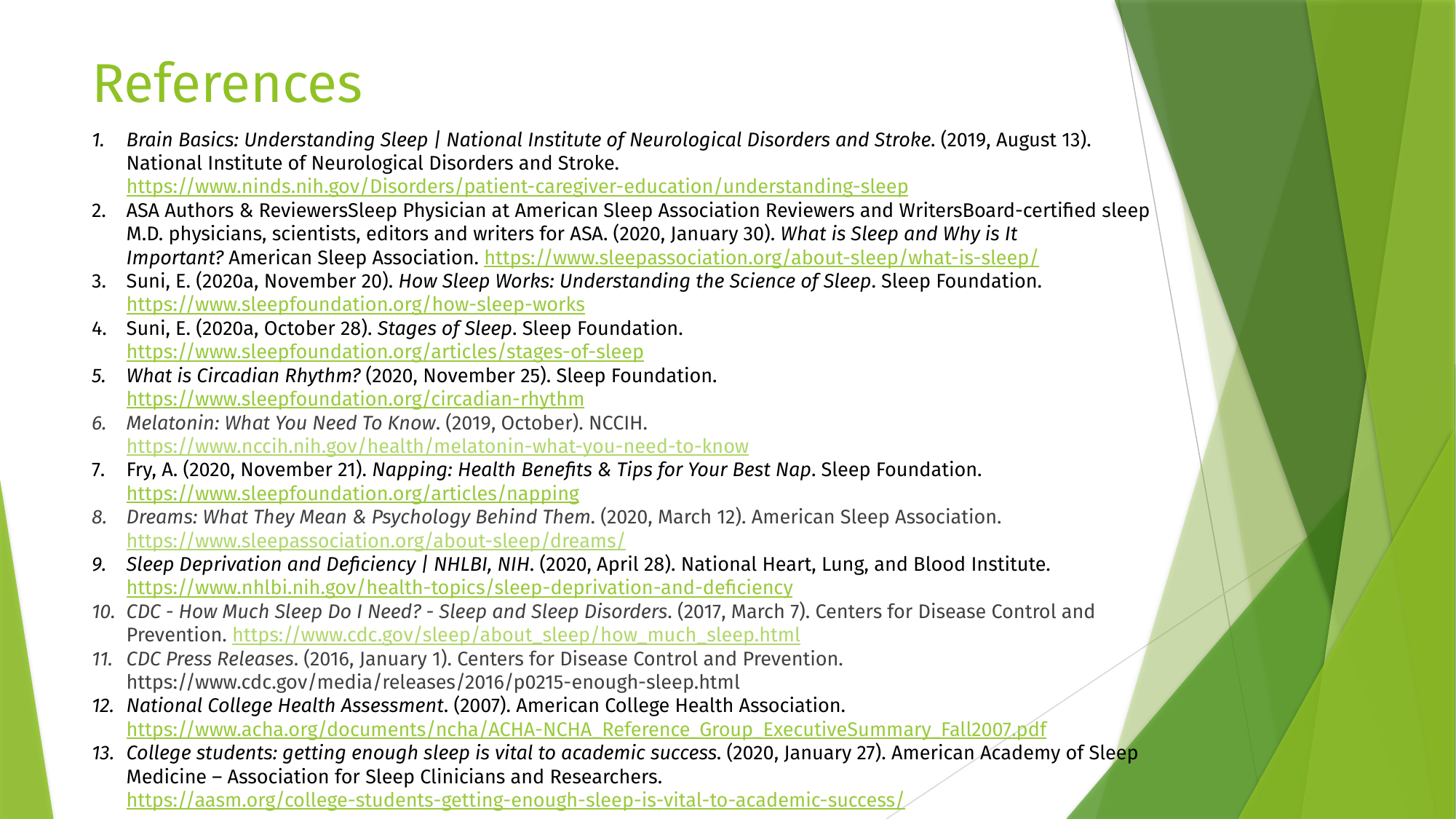

# References
Brain Basics: Understanding Sleep | National Institute of Neurological Disorders and Stroke. (2019, August 13). National Institute of Neurological Disorders and Stroke. https://www.ninds.nih.gov/Disorders/patient-caregiver-education/understanding-sleep
ASA Authors & ReviewersSleep Physician at American Sleep Association Reviewers and WritersBoard-certified sleep M.D. physicians, scientists, editors and writers for ASA. (2020, January 30). What is Sleep and Why is It Important? American Sleep Association. https://www.sleepassociation.org/about-sleep/what-is-sleep/
Suni, E. (2020a, November 20). How Sleep Works: Understanding the Science of Sleep. Sleep Foundation. https://www.sleepfoundation.org/how-sleep-works
Suni, E. (2020a, October 28). Stages of Sleep. Sleep Foundation. https://www.sleepfoundation.org/articles/stages-of-sleep
What is Circadian Rhythm? (2020, November 25). Sleep Foundation. https://www.sleepfoundation.org/circadian-rhythm
Melatonin: What You Need To Know. (2019, October). NCCIH. https://www.nccih.nih.gov/health/melatonin-what-you-need-to-know
Fry, A. (2020, November 21). Napping: Health Benefits & Tips for Your Best Nap. Sleep Foundation. https://www.sleepfoundation.org/articles/napping
Dreams: What They Mean & Psychology Behind Them. (2020, March 12). American Sleep Association. https://www.sleepassociation.org/about-sleep/dreams/
Sleep Deprivation and Deficiency | NHLBI, NIH. (2020, April 28). National Heart, Lung, and Blood Institute. https://www.nhlbi.nih.gov/health-topics/sleep-deprivation-and-deficiency
CDC - How Much Sleep Do I Need? - Sleep and Sleep Disorders. (2017, March 7). Centers for Disease Control and Prevention. https://www.cdc.gov/sleep/about_sleep/how_much_sleep.html
CDC Press Releases. (2016, January 1). Centers for Disease Control and Prevention. https://www.cdc.gov/media/releases/2016/p0215-enough-sleep.html
National College Health Assessment. (2007). American College Health Association. https://www.acha.org/documents/ncha/ACHA-NCHA_Reference_Group_ExecutiveSummary_Fall2007.pdf
College students: getting enough sleep is vital to academic success. (2020, January 27). American Academy of Sleep Medicine – Association for Sleep Clinicians and Researchers. https://aasm.org/college-students-getting-enough-sleep-is-vital-to-academic-success/